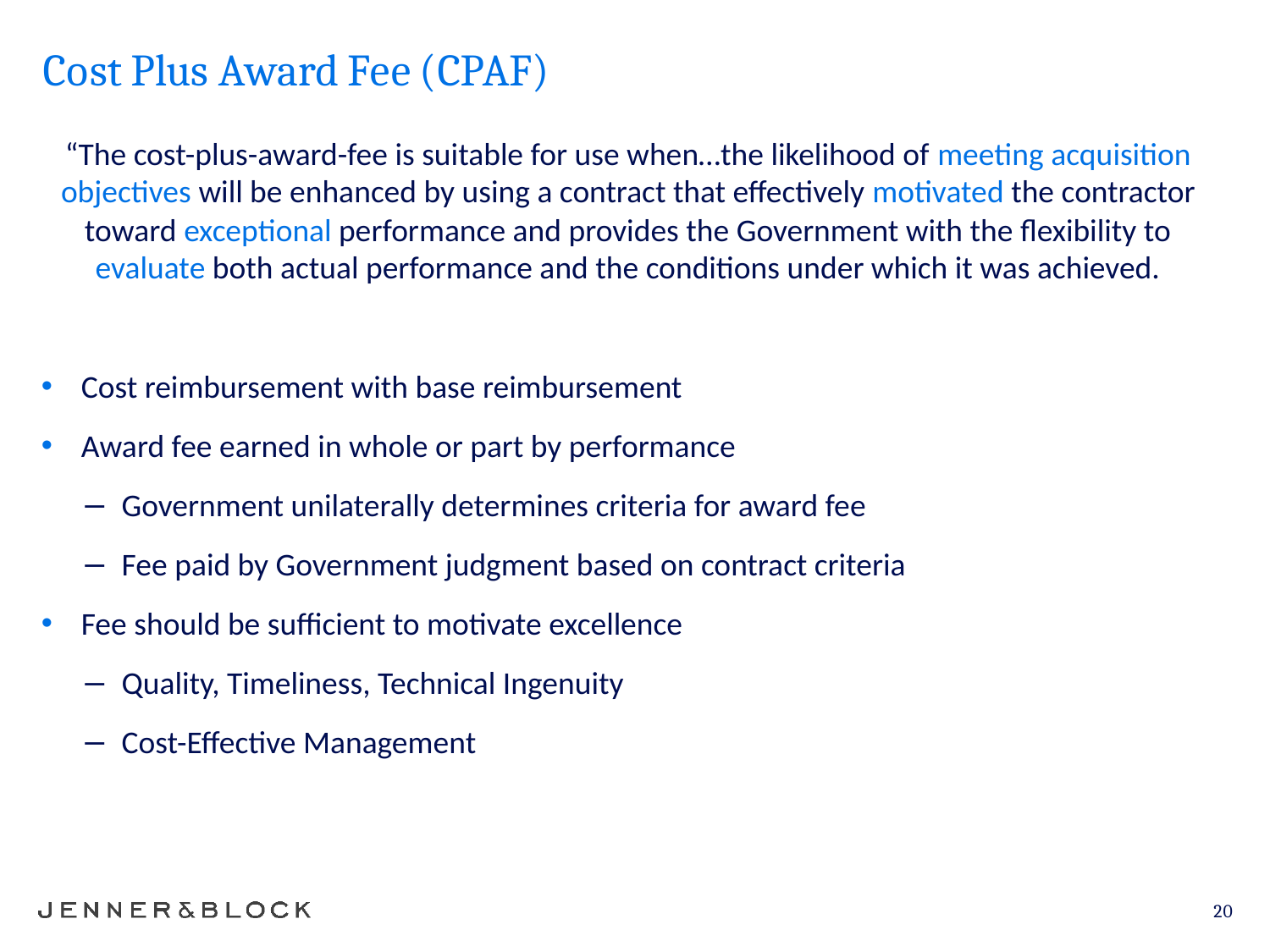

# Cost Plus Award Fee (CPAF)
“The cost-plus-award-fee is suitable for use when…the likelihood of meeting acquisition objectives will be enhanced by using a contract that effectively motivated the contractor toward exceptional performance and provides the Government with the flexibility to evaluate both actual performance and the conditions under which it was achieved.

Cost reimbursement with base reimbursement
Award fee earned in whole or part by performance
Government unilaterally determines criteria for award fee
Fee paid by Government judgment based on contract criteria
Fee should be sufficient to motivate excellence
Quality, Timeliness, Technical Ingenuity
Cost-Effective Management